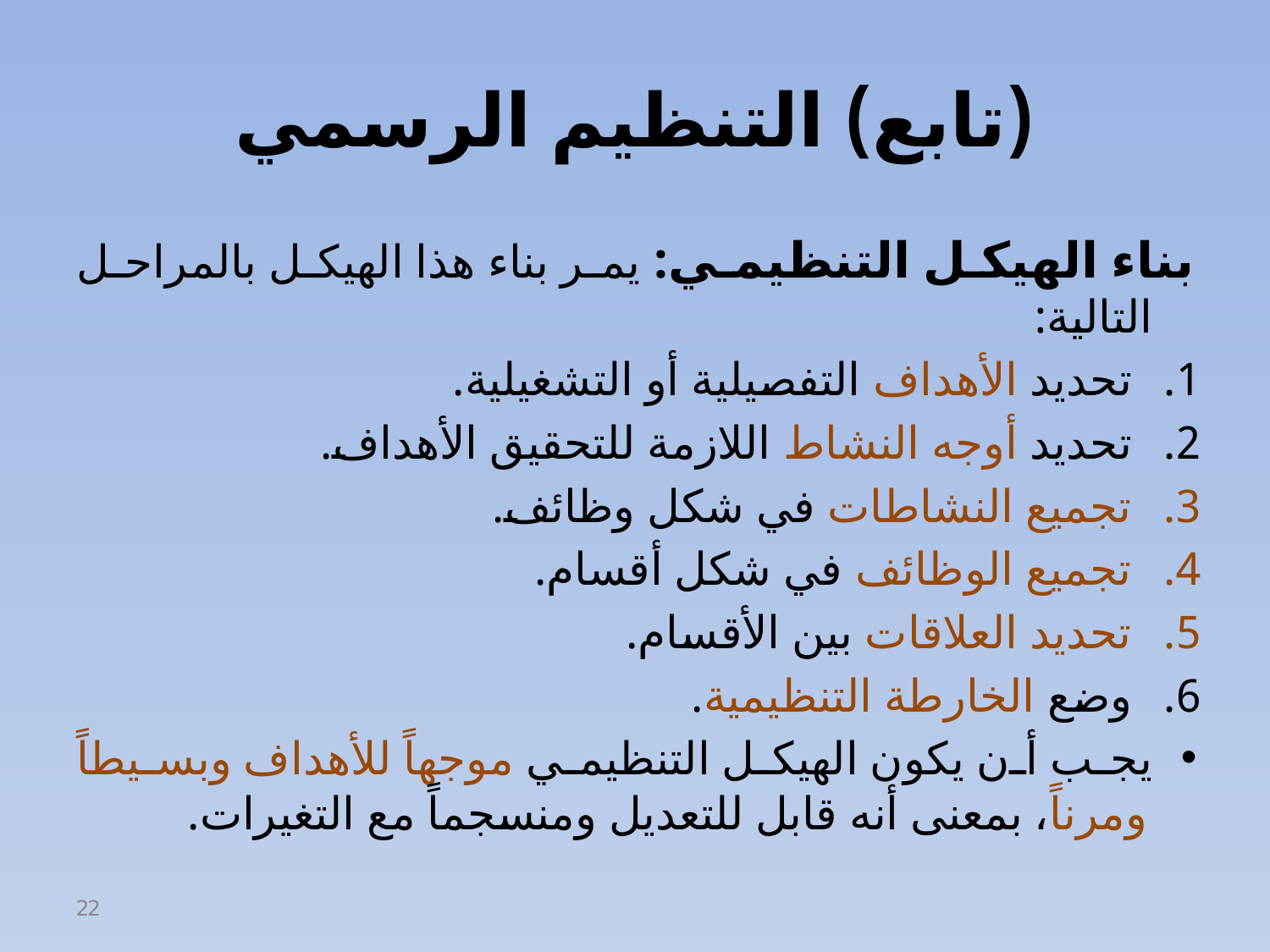

# (تابع) التنظيم الرسمي
بناء الهيكل التنظيمي: يمر بناء هذا الهيكل بالمراحل التالية:
تحديد الأهداف التفصيلية أو التشغيلية.
تحديد أوجه النشاط اللازمة للتحقيق الأهداف.
تجميع النشاطات في شكل وظائف.
تجميع الوظائف في شكل أقسام.
تحديد العلاقات بين الأقسام.
وضع الخارطة التنظيمية.
يجب أن يكون الهيكل التنظيمي موجهاً للأهداف وبسيطاً ومرناً، بمعنى أنه قابل للتعديل ومنسجماً مع التغيرات.

22